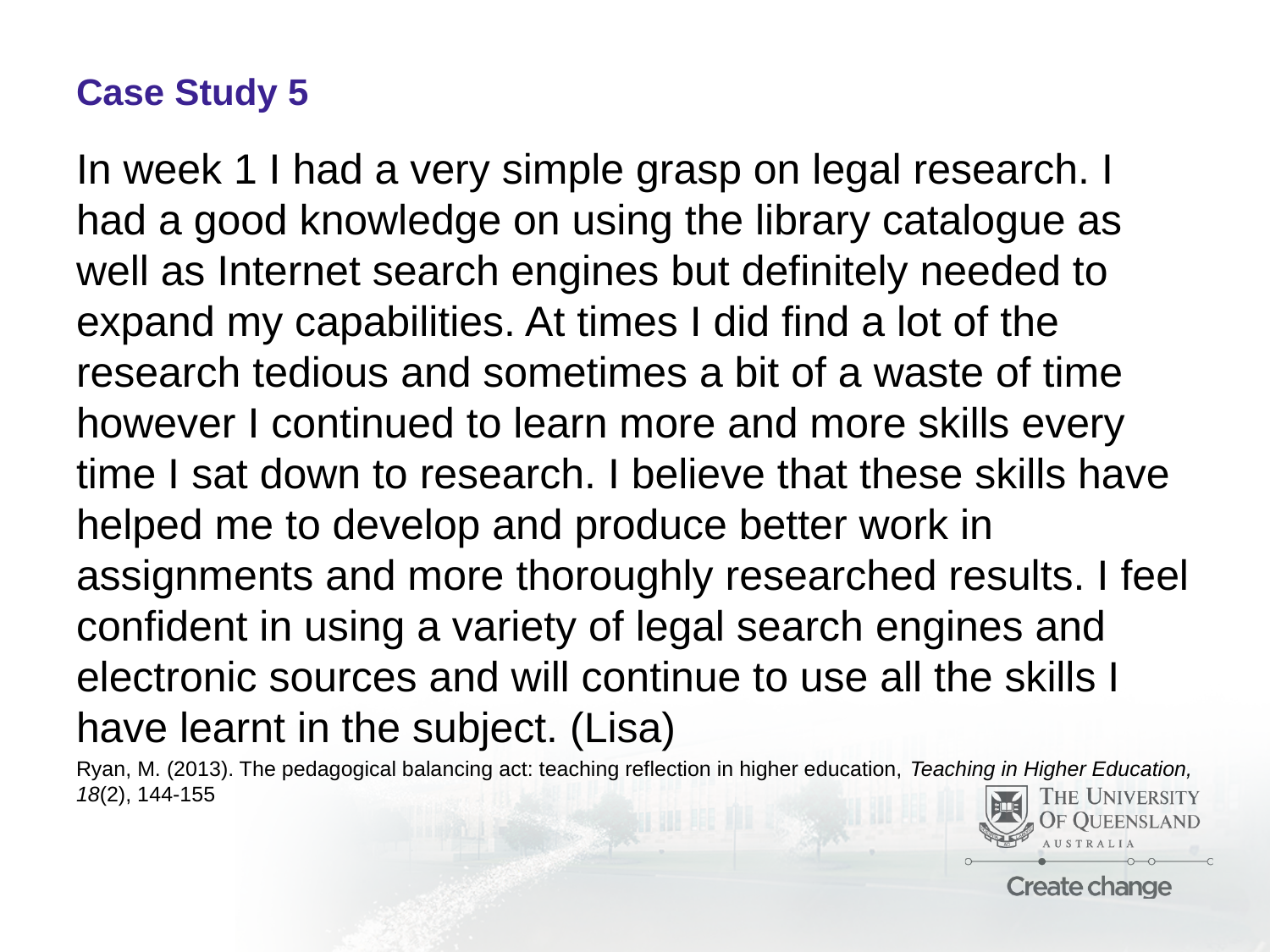

# Case Study 5
In week 1 I had a very simple grasp on legal research. I had a good knowledge on using the library catalogue as well as Internet search engines but definitely needed to expand my capabilities. At times I did find a lot of the research tedious and sometimes a bit of a waste of time however I continued to learn more and more skills every time I sat down to research. I believe that these skills have helped me to develop and produce better work in assignments and more thoroughly researched results. I feel confident in using a variety of legal search engines and electronic sources and will continue to use all the skills I have learnt in the subject. (Lisa)
Ryan, M. (2013). The pedagogical balancing act: teaching reflection in higher education, Teaching in Higher Education, 18(2), 144-155